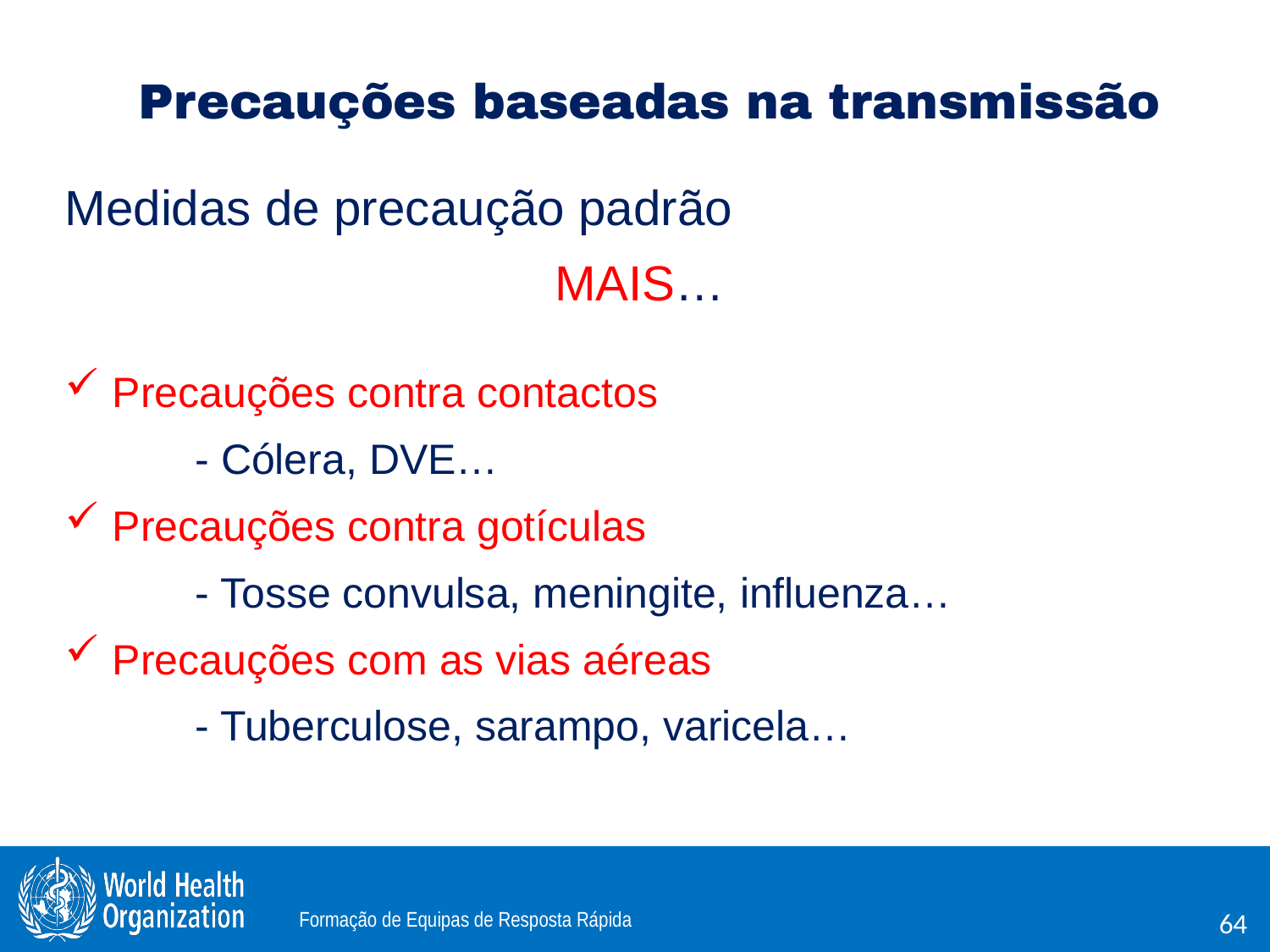

# Precauções baseadas na transmissão
Medidas de precaução padrão
MAIS…

Precauções contra contactos
           - Cólera, DVE…
Precauções contra gotículas
           - Tosse convulsa, meningite, influenza…
Precauções com as vias aéreas
           - Tuberculose, sarampo, varicela…